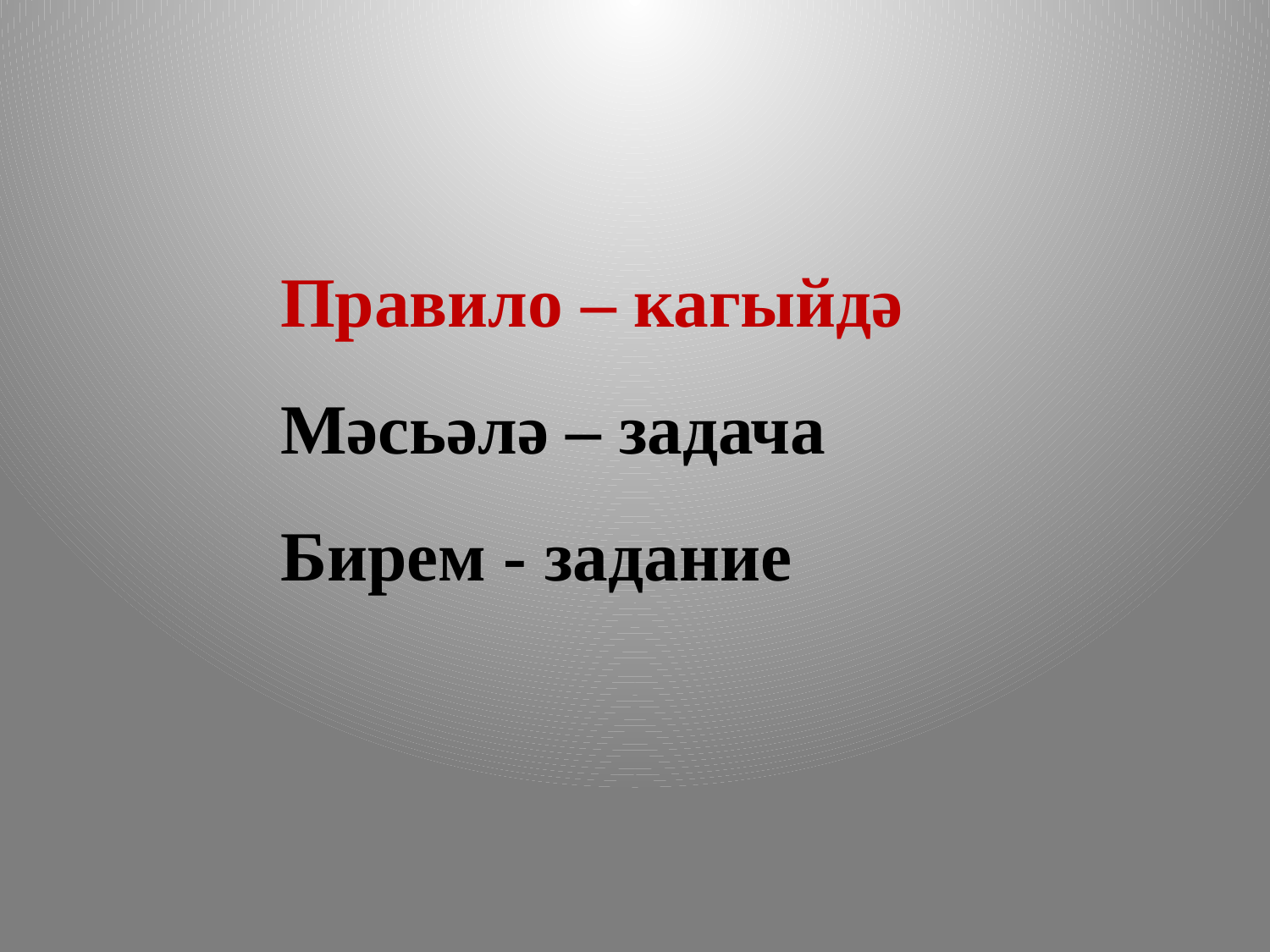

Правило – кагыйдә
Мәсьәлә – задача
Бирем - задание